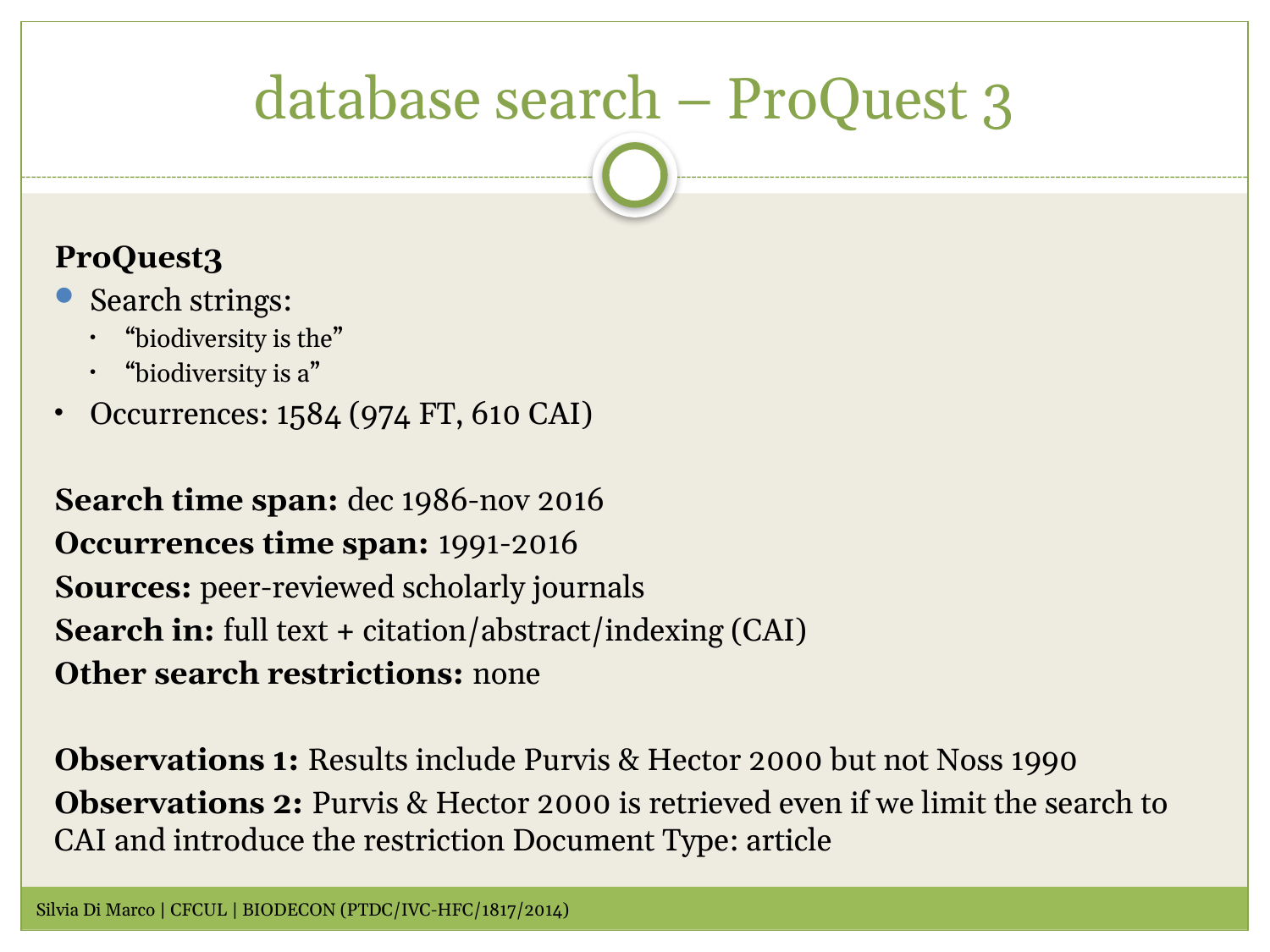

# database search – ProQuest 3
ProQuest3
Search strings:
“biodiversity is the”
“biodiversity is a”
Occurrences: 1584 (974 FT, 610 CAI)

Search time span: dec 1986-nov 2016
Occurrences time span: 1991-2016
Sources: peer-reviewed scholarly journals
Search in: full text + citation/abstract/indexing (CAI)
Other search restrictions: none

Observations 1: Results include Purvis & Hector 2000 but not Noss 1990
Observations 2: Purvis & Hector 2000 is retrieved even if we limit the search to CAI and introduce the restriction Document Type: article

Silvia Di Marco | CFCUL | BIODECON (PTDC/IVC-HFC/1817/2014)